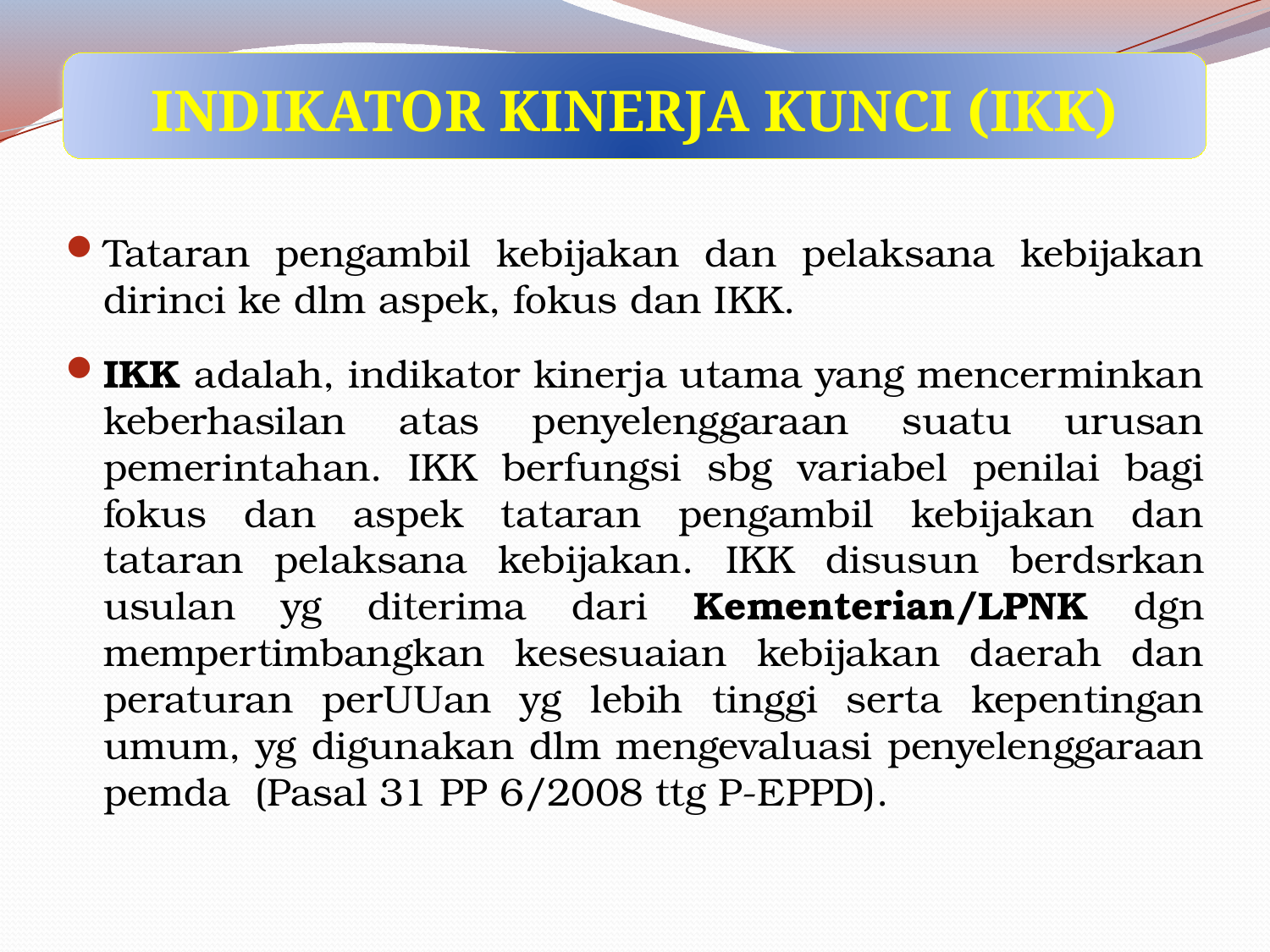

INDIKATOR KINERJA KUNCI (IKK)
Tataran pengambil kebijakan dan pelaksana kebijakan dirinci ke dlm aspek, fokus dan IKK.

IKK adalah, indikator kinerja utama yang mencerminkan keberhasilan atas penyelenggaraan suatu urusan pemerintahan. IKK berfungsi sbg variabel penilai bagi fokus dan aspek tataran pengambil kebijakan dan tataran pelaksana kebijakan. IKK disusun berdsrkan usulan yg diterima dari Kementerian/LPNK dgn mempertimbangkan kesesuaian kebijakan daerah dan peraturan perUUan yg lebih tinggi serta kepentingan umum, yg digunakan dlm mengevaluasi penyelenggaraan pemda  (Pasal 31 PP 6/2008 ttg P-EPPD).